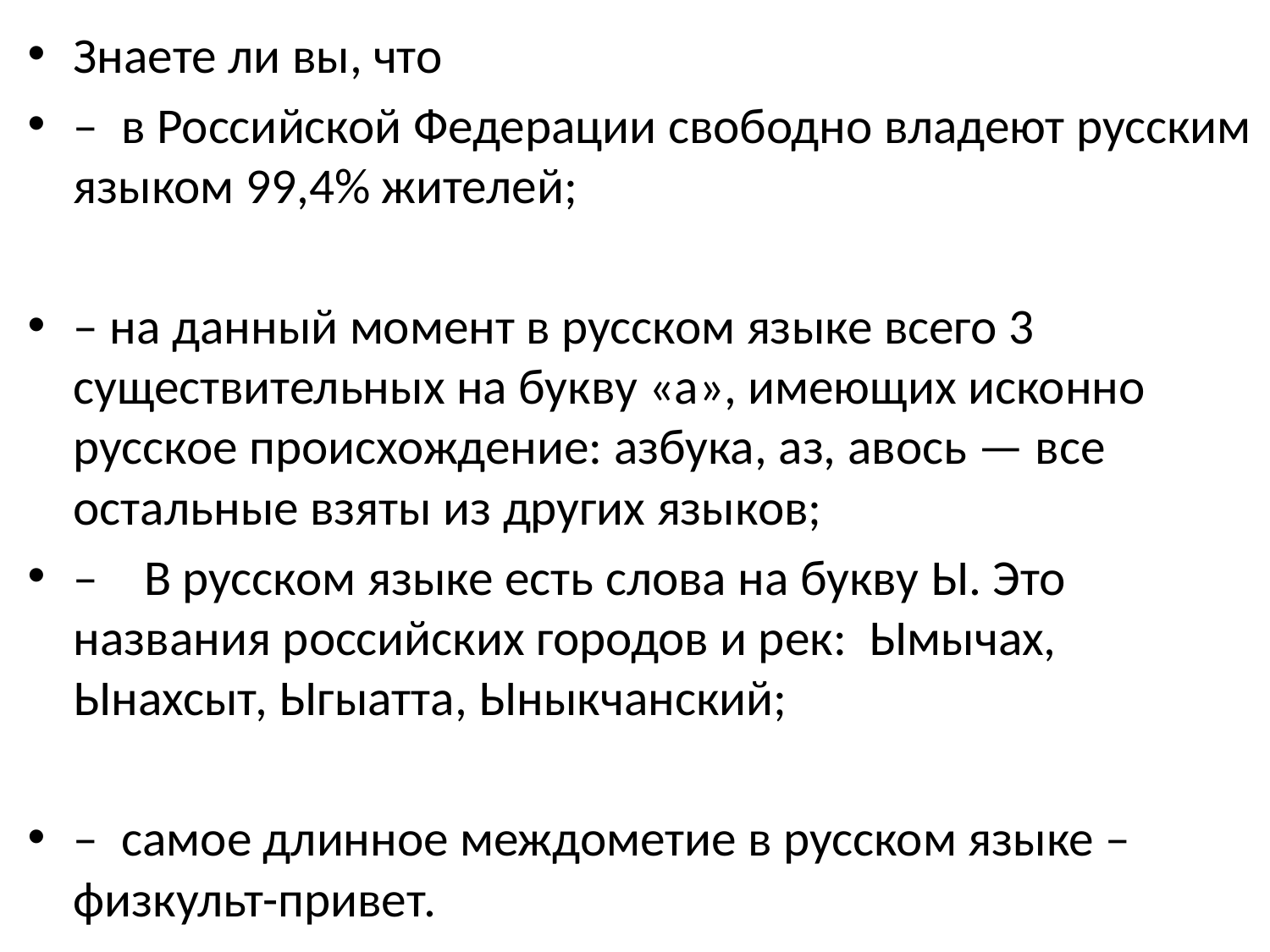

Знаете ли вы, что
–  в Российской Федерации свободно владеют русским языком 99,4% жителей;

– на данный момент в русском языке всего 3 существительных на букву «а», имеющих исконно русское происхождение: азбука, аз, авось — все остальные взяты из других языков;
–    В русском языке есть слова на букву Ы. Это названия российских городов и рек:  Ымычах, Ынахсыт, Ыгыатта, Ыныкчанский;

–  самое длинное междометие в русском языке – физкульт-привет.